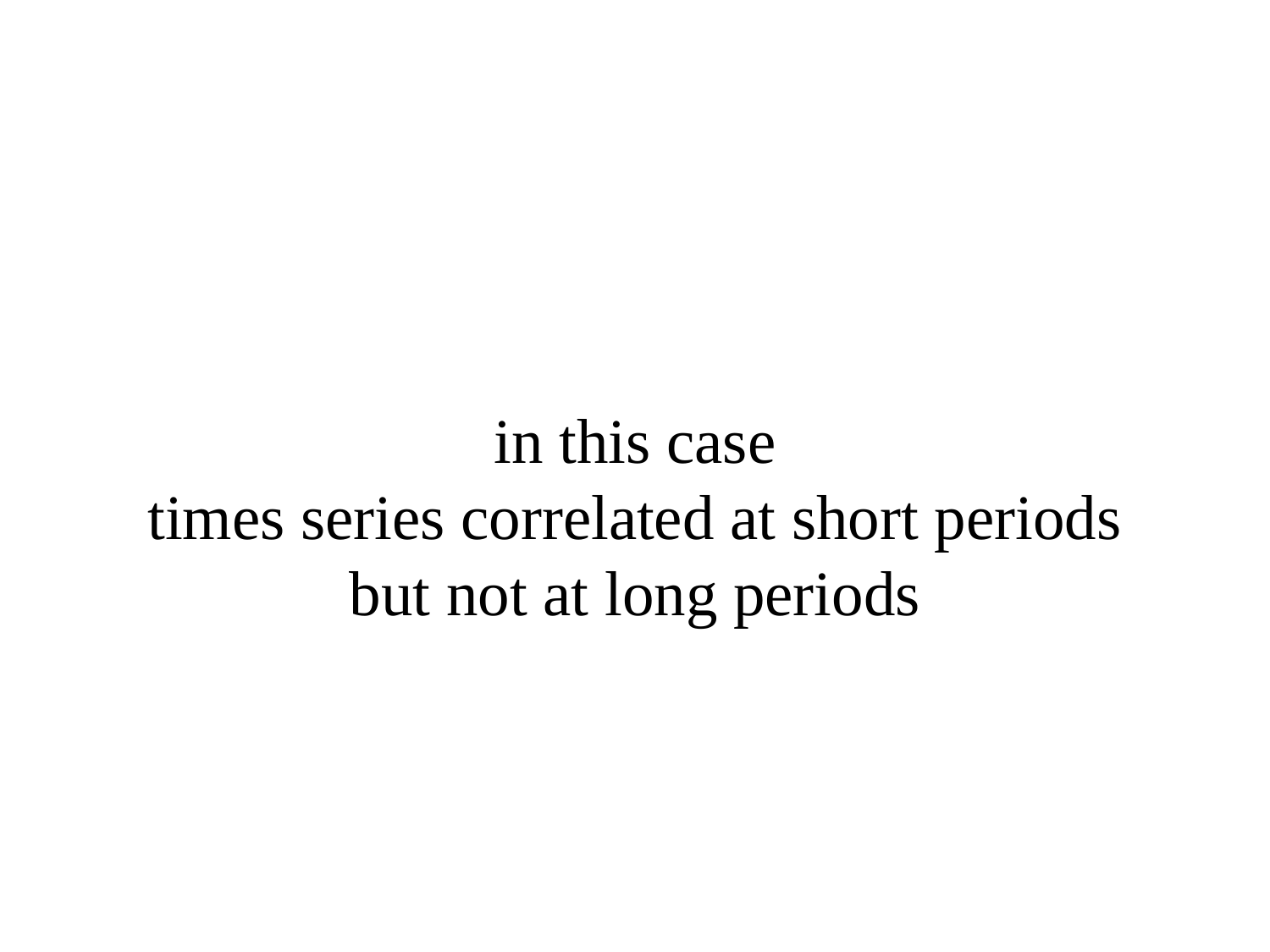

# in this case times series correlated at short periods but not at long periods